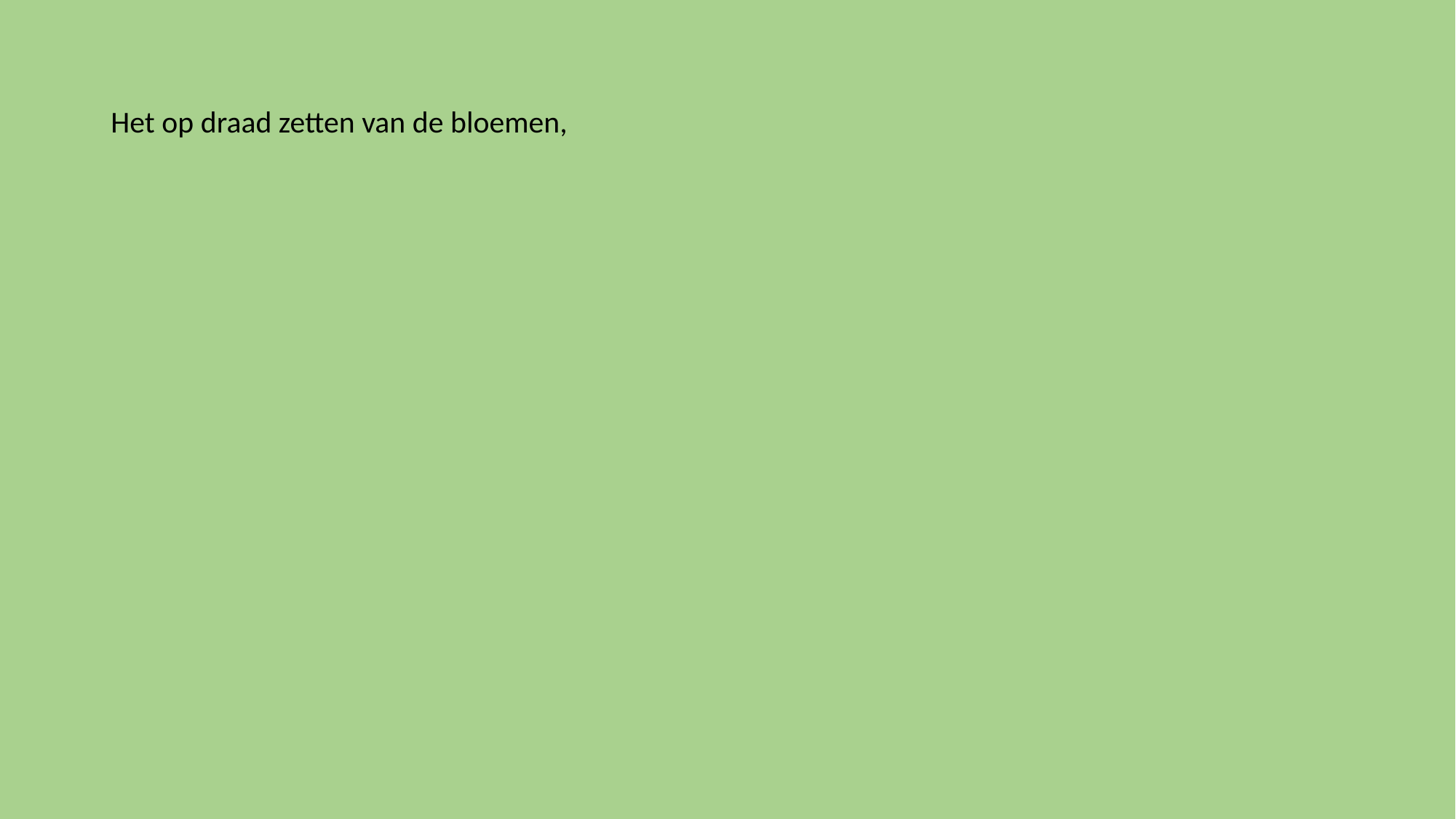

# Het op draad zetten van de bloemen,